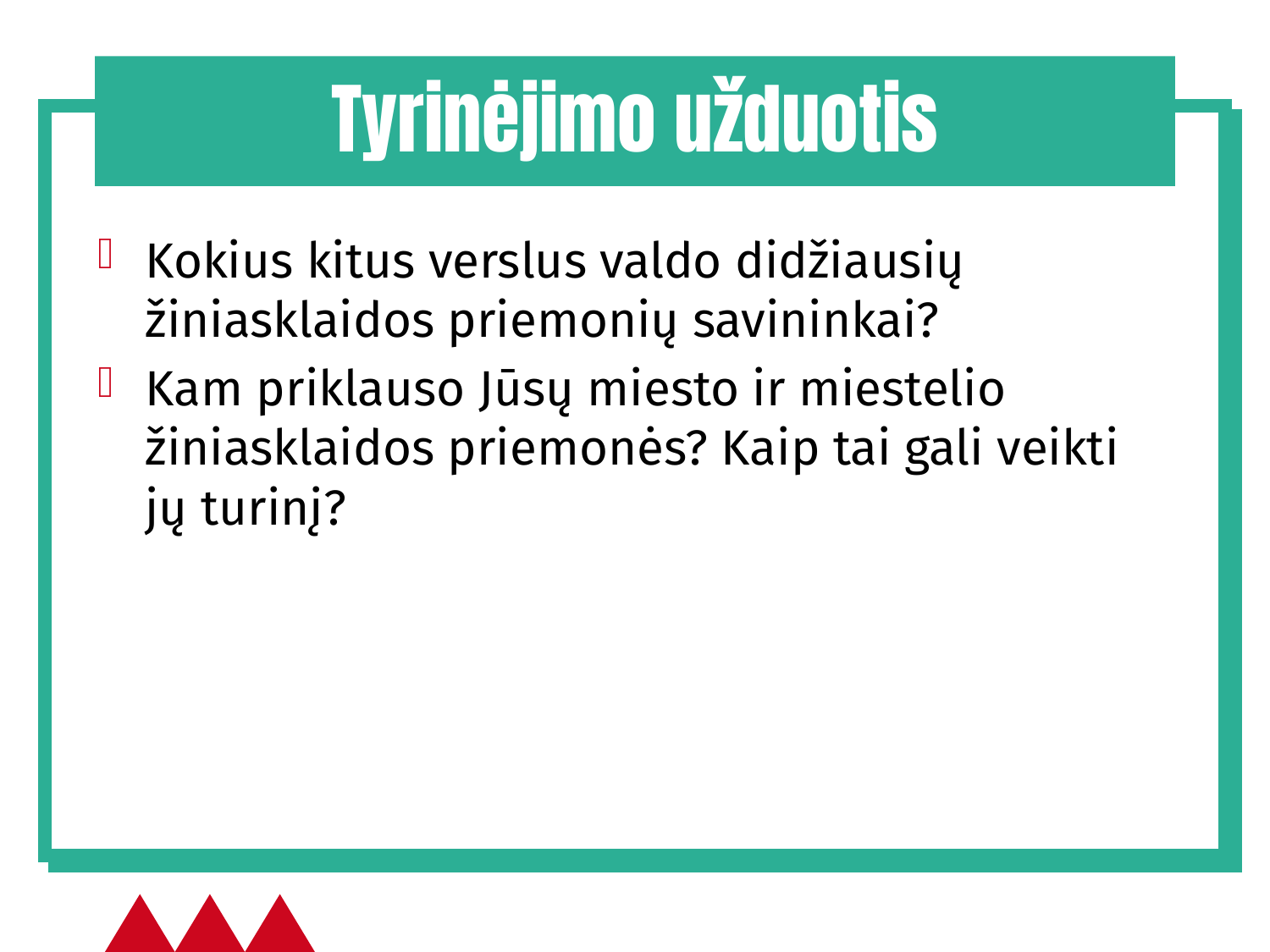

# Tyrinėjimo užduotis
Kokius kitus verslus valdo didžiausių žiniasklaidos priemonių savininkai?
Kam priklauso Jūsų miesto ir miestelio žiniasklaidos priemonės? Kaip tai gali veikti jų turinį?